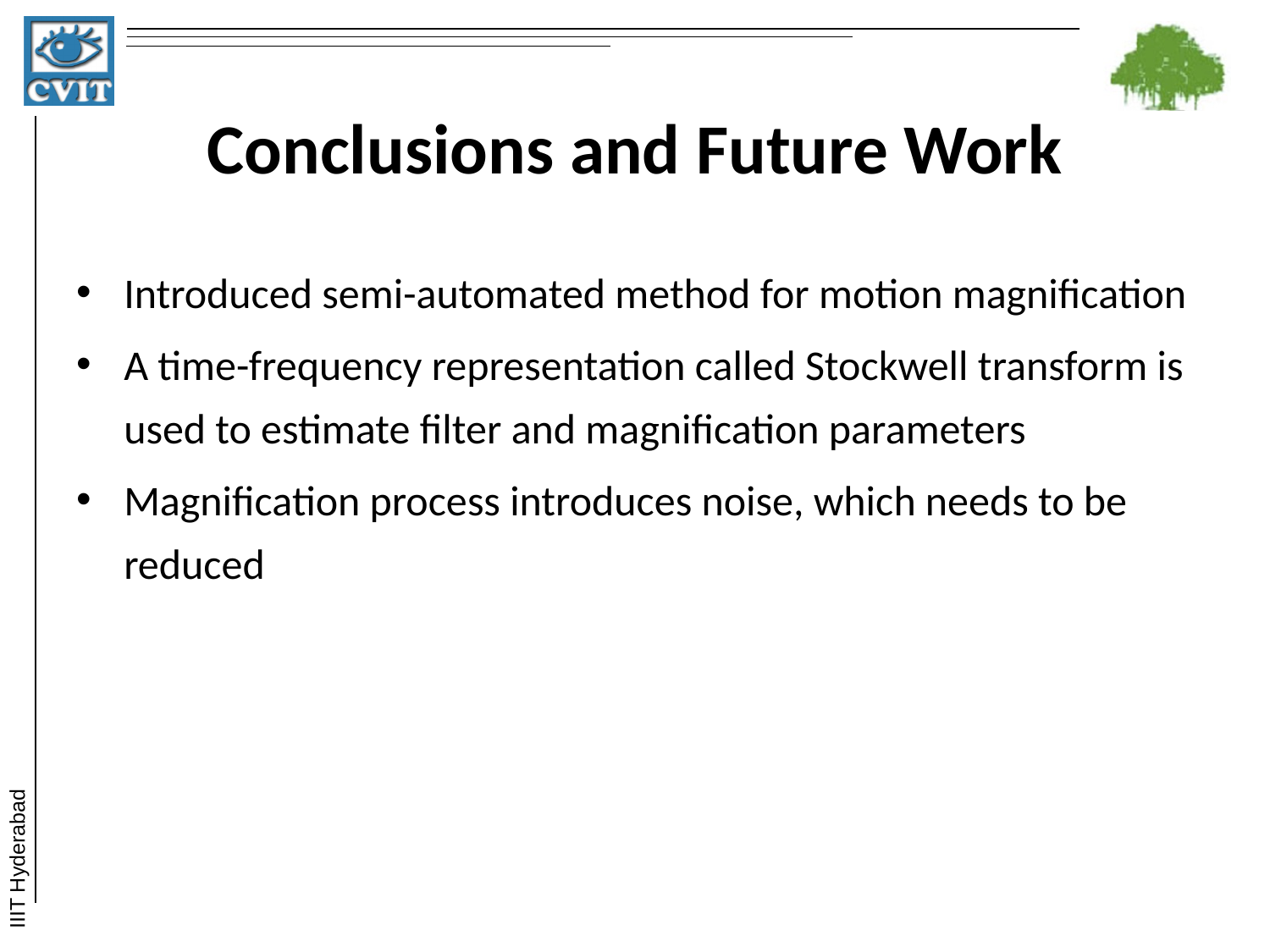

# Conclusions and Future Work
Introduced semi-automated method for motion magnification
A time-frequency representation called Stockwell transform is used to estimate filter and magnification parameters
Magnification process introduces noise, which needs to be reduced